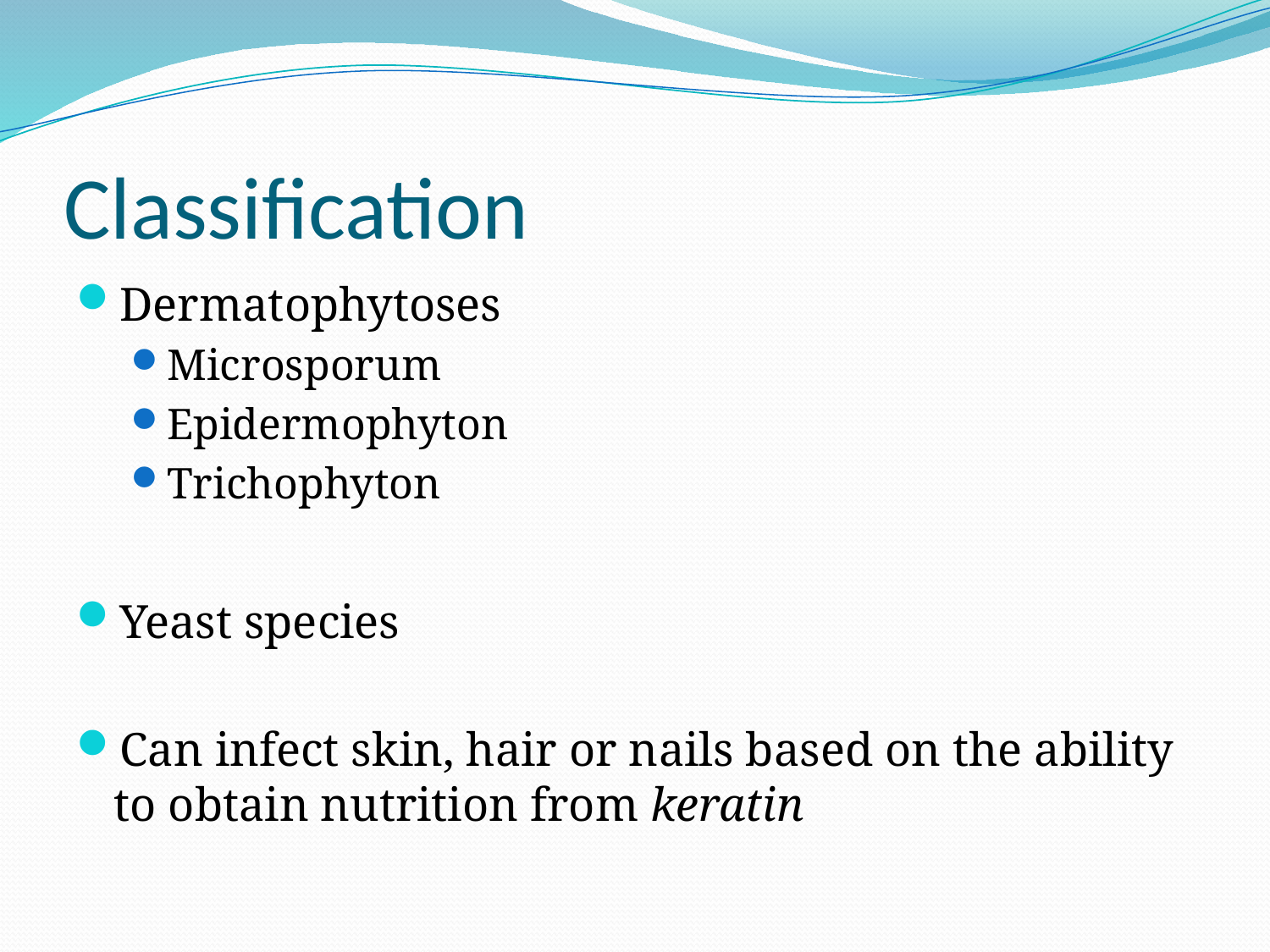

# Classification
Dermatophytoses
Microsporum
Epidermophyton
Trichophyton

Yeast species

Can infect skin, hair or nails based on the ability to obtain nutrition from keratin